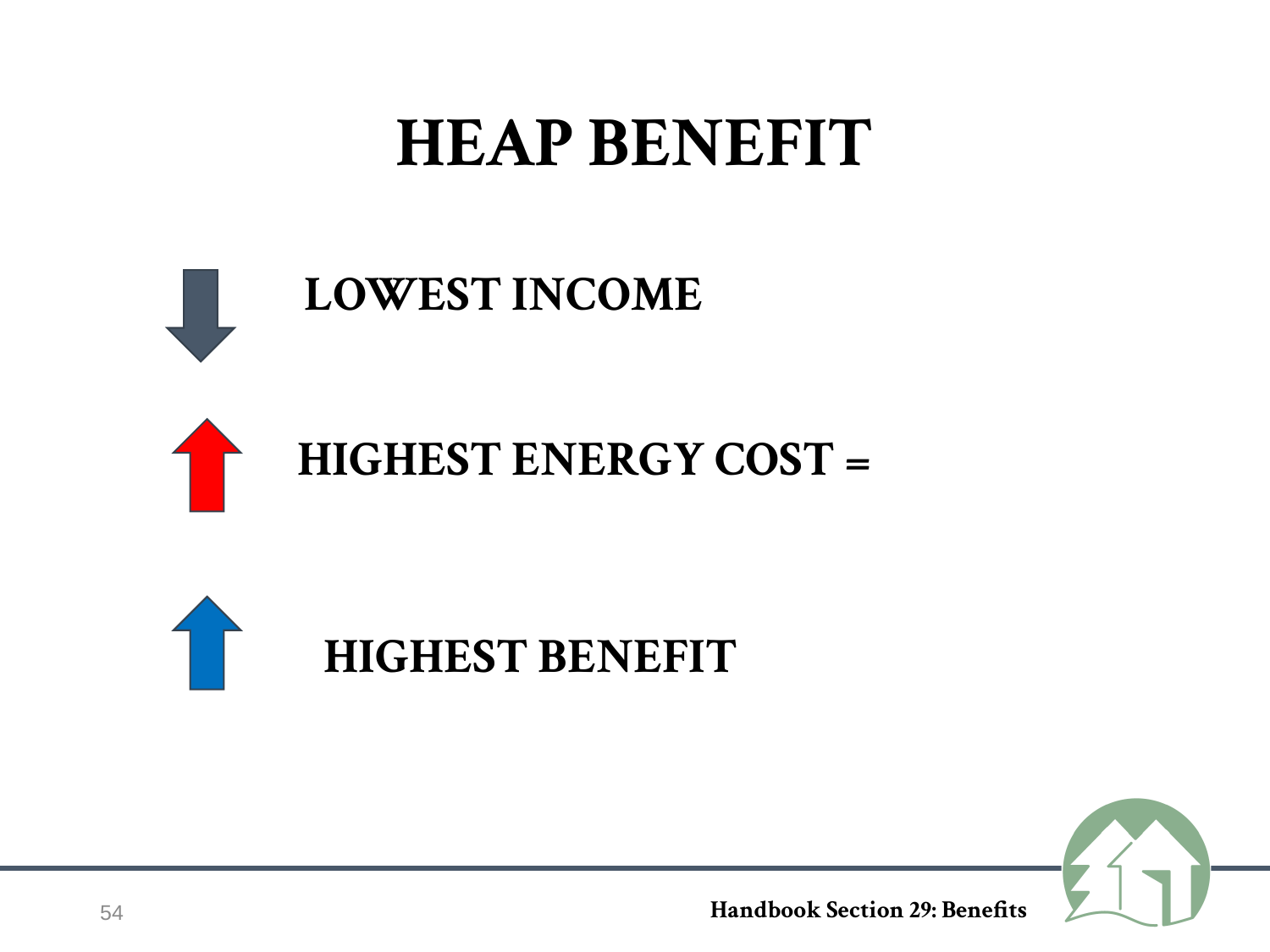

# HEAP BENEFIT
LOWEST INCOME

HIGHEST ENERGY COST =

HIGHEST BENEFIT
54
Handbook Section 29: Benefits